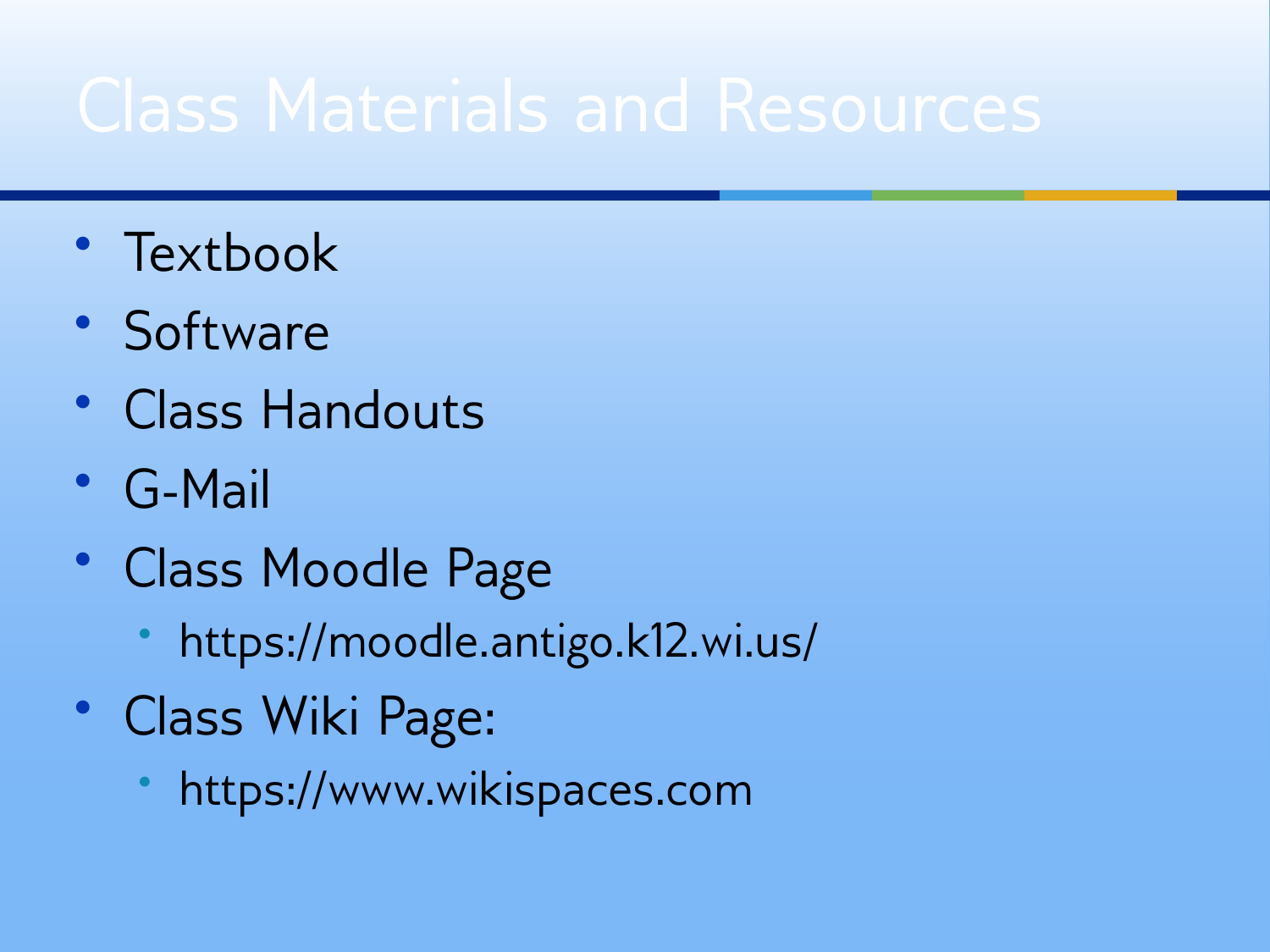

# Class Materials and Resources
Textbook
Software
Class Handouts
G-Mail
Class Moodle Page
https://moodle.antigo.k12.wi.us/
Class Wiki Page:
https://www.wikispaces.com